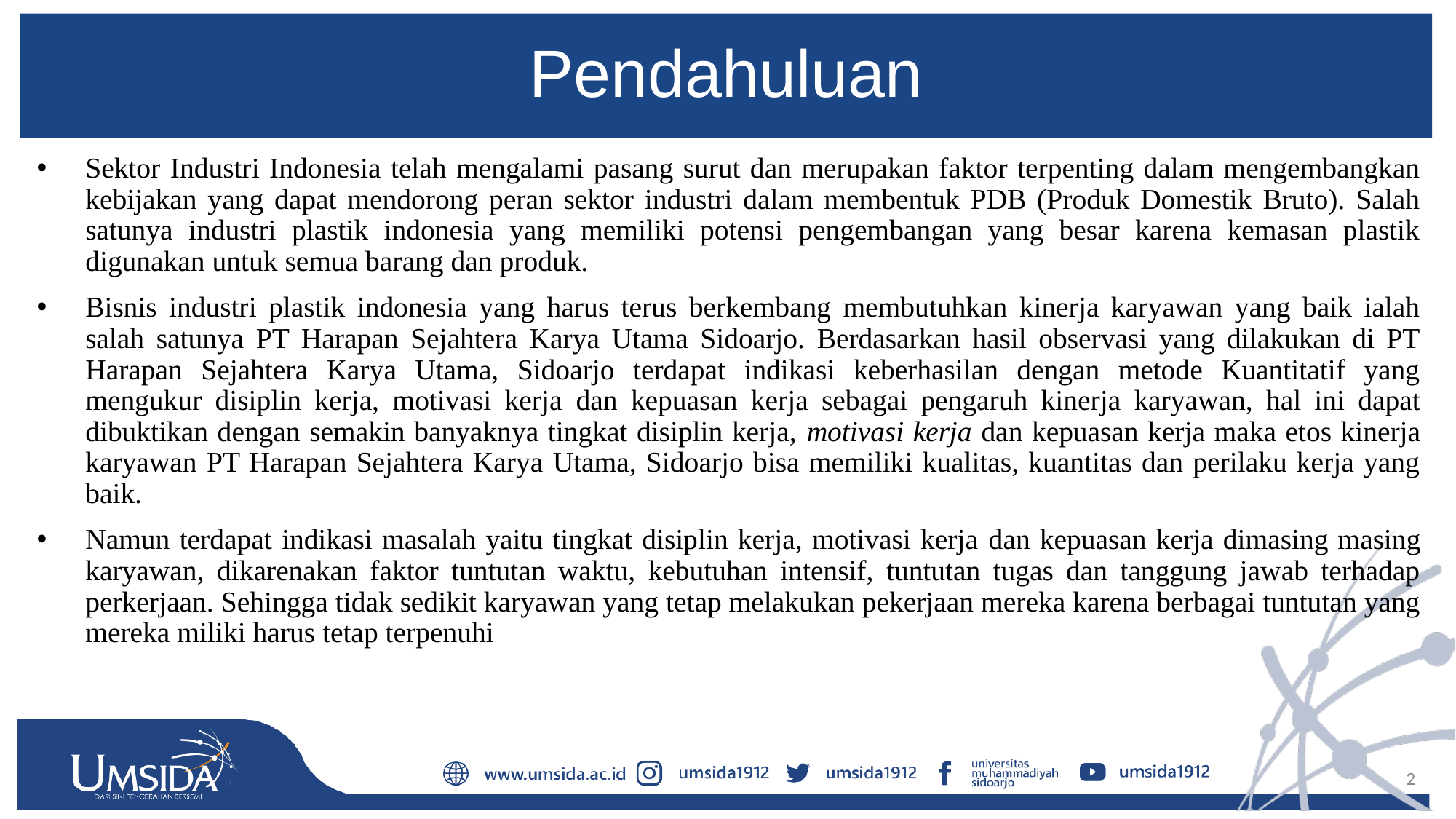

# Pendahuluan
Sektor Industri Indonesia telah mengalami pasang surut dan merupakan faktor terpenting dalam mengembangkan kebijakan yang dapat mendorong peran sektor industri dalam membentuk PDB (Produk Domestik Bruto). Salah satunya industri plastik indonesia yang memiliki potensi pengembangan yang besar karena kemasan plastik digunakan untuk semua barang dan produk.
Bisnis industri plastik indonesia yang harus terus berkembang membutuhkan kinerja karyawan yang baik ialah salah satunya PT Harapan Sejahtera Karya Utama Sidoarjo. Berdasarkan hasil observasi yang dilakukan di PT Harapan Sejahtera Karya Utama, Sidoarjo terdapat indikasi keberhasilan dengan metode Kuantitatif yang mengukur disiplin kerja, motivasi kerja dan kepuasan kerja sebagai pengaruh kinerja karyawan, hal ini dapat dibuktikan dengan semakin banyaknya tingkat disiplin kerja, motivasi kerja dan kepuasan kerja maka etos kinerja karyawan PT Harapan Sejahtera Karya Utama, Sidoarjo bisa memiliki kualitas, kuantitas dan perilaku kerja yang baik.
Namun terdapat indikasi masalah yaitu tingkat disiplin kerja, motivasi kerja dan kepuasan kerja dimasing masing karyawan, dikarenakan faktor tuntutan waktu, kebutuhan intensif, tuntutan tugas dan tanggung jawab terhadap perkerjaan. Sehingga tidak sedikit karyawan yang tetap melakukan pekerjaan mereka karena berbagai tuntutan yang mereka miliki harus tetap terpenuhi